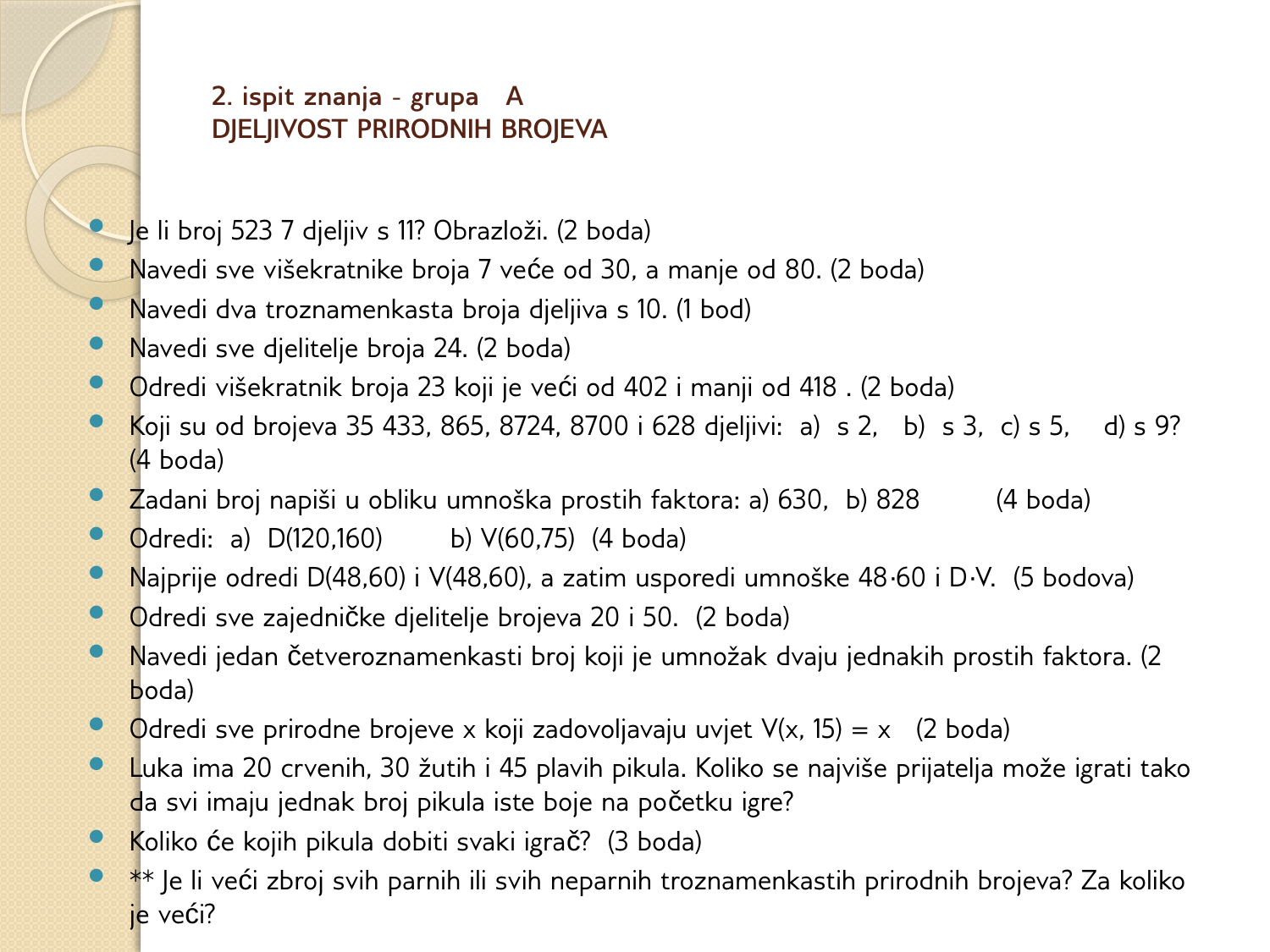

# 2. ispit znanja - grupa   A DJELJIVOST PRIRODNIH BROJEVA

Je li broj 523 7 djeljiv s 11? Obrazloži. (2 boda)
Navedi sve višekratnike broja 7 veće od 30, a manje od 80. (2 boda)
Navedi dva troznamenkasta broja djeljiva s 10. (1 bod)
Navedi sve djelitelje broja 24. (2 boda)
Odredi višekratnik broja 23 koji je veći od 402 i manji od 418 . (2 boda)
Koji su od brojeva 35 433, 865, 8724, 8700 i 628 djeljivi:  a)  s 2,   b)  s 3,  c) s 5,    d) s 9? (4 boda)
Zadani broj napiši u obliku umnoška prostih faktora: a) 630,  b) 828         (4 boda)
Odredi:  a)  D(120,160)        b) V(60,75)  (4 boda)
Najprije odredi D(48,60) i V(48,60), a zatim usporedi umnoške 48∙60 i D∙V.  (5 bodova)
Odredi sve zajedničke djelitelje brojeva 20 i 50.  (2 boda)
Navedi jedan četveroznamenkasti broj koji je umnožak dvaju jednakih prostih faktora. (2 boda)
Odredi sve prirodne brojeve x koji zadovoljavaju uvjet V(x, 15) = x   (2 boda)
Luka ima 20 crvenih, 30 žutih i 45 plavih pikula. Koliko se najviše prijatelja može igrati tako da svi imaju jednak broj pikula iste boje na početku igre?
Koliko će kojih pikula dobiti svaki igrač?  (3 boda)
** Je li veći zbroj svih parnih ili svih neparnih troznamenkastih prirodnih brojeva? Za koliko je veći?